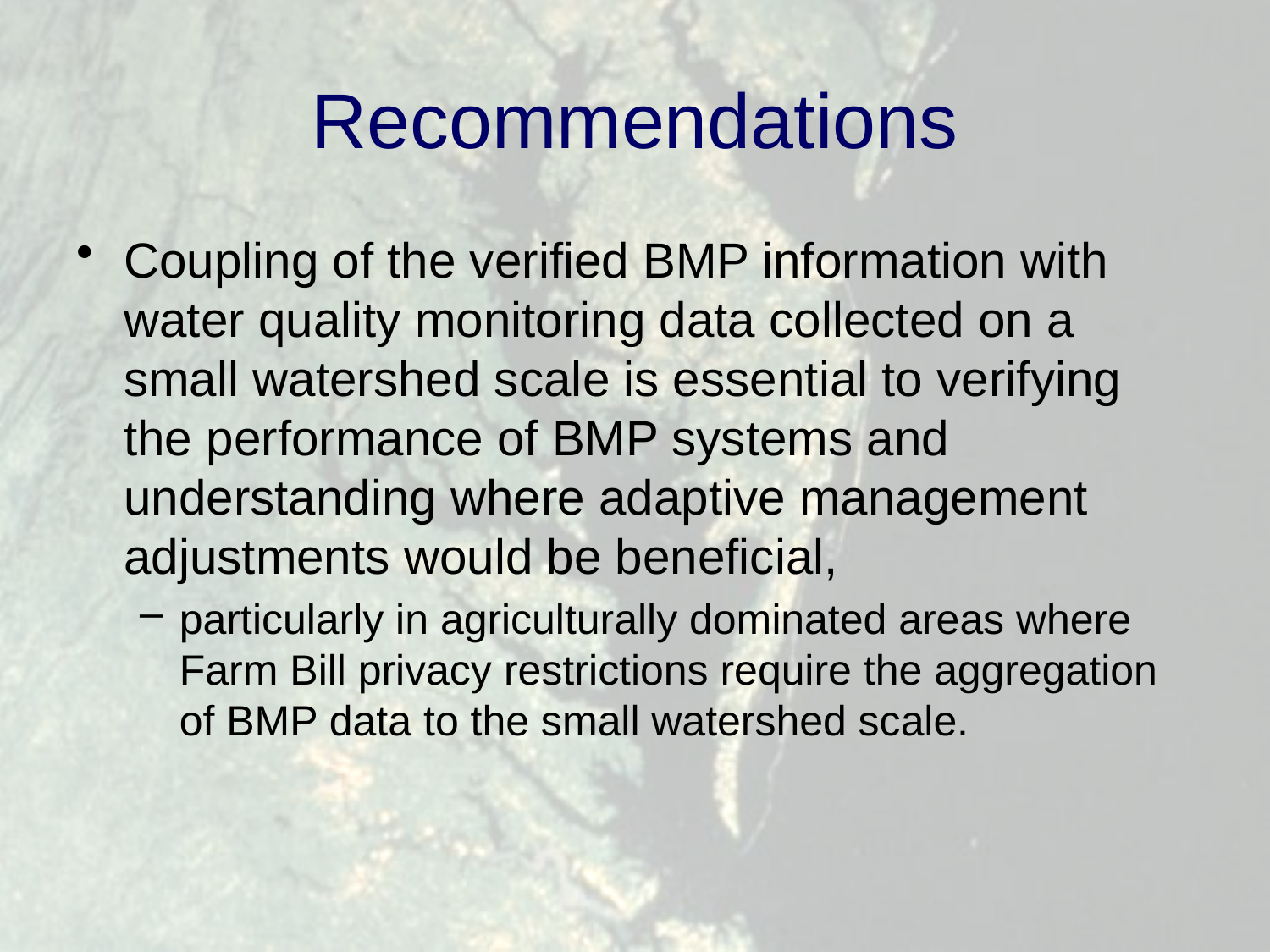

# Recommendations
Coupling of the verified BMP information with water quality monitoring data collected on a small watershed scale is essential to verifying the performance of BMP systems and understanding where adaptive management adjustments would be beneficial,
particularly in agriculturally dominated areas where Farm Bill privacy restrictions require the aggregation of BMP data to the small watershed scale.